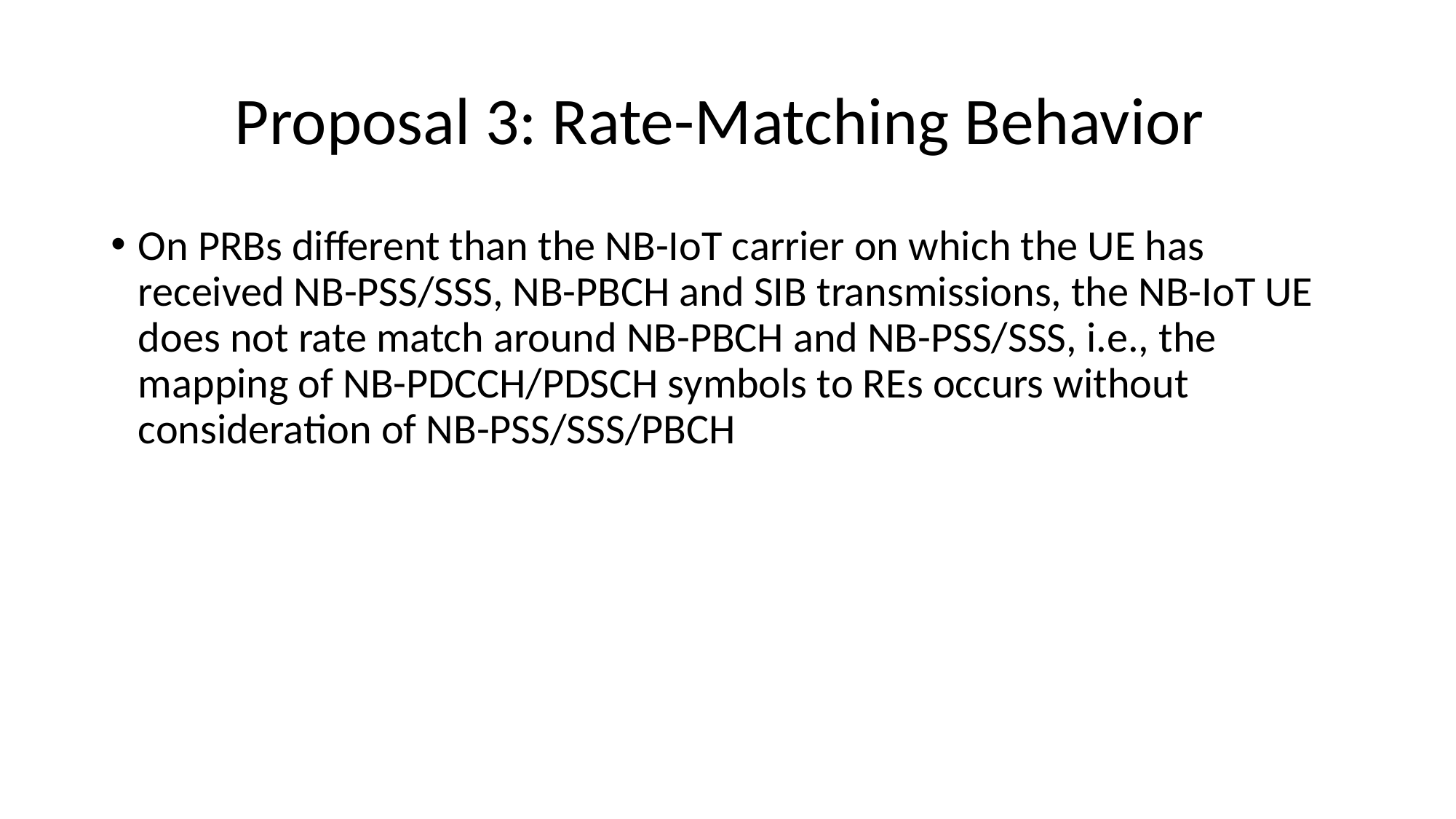

# Proposal 3: Rate-Matching Behavior
On PRBs different than the NB-IoT carrier on which the UE has received NB-PSS/SSS, NB-PBCH and SIB transmissions, the NB-IoT UE does not rate match around NB-PBCH and NB-PSS/SSS, i.e., the mapping of NB-PDCCH/PDSCH symbols to REs occurs without consideration of NB-PSS/SSS/PBCH